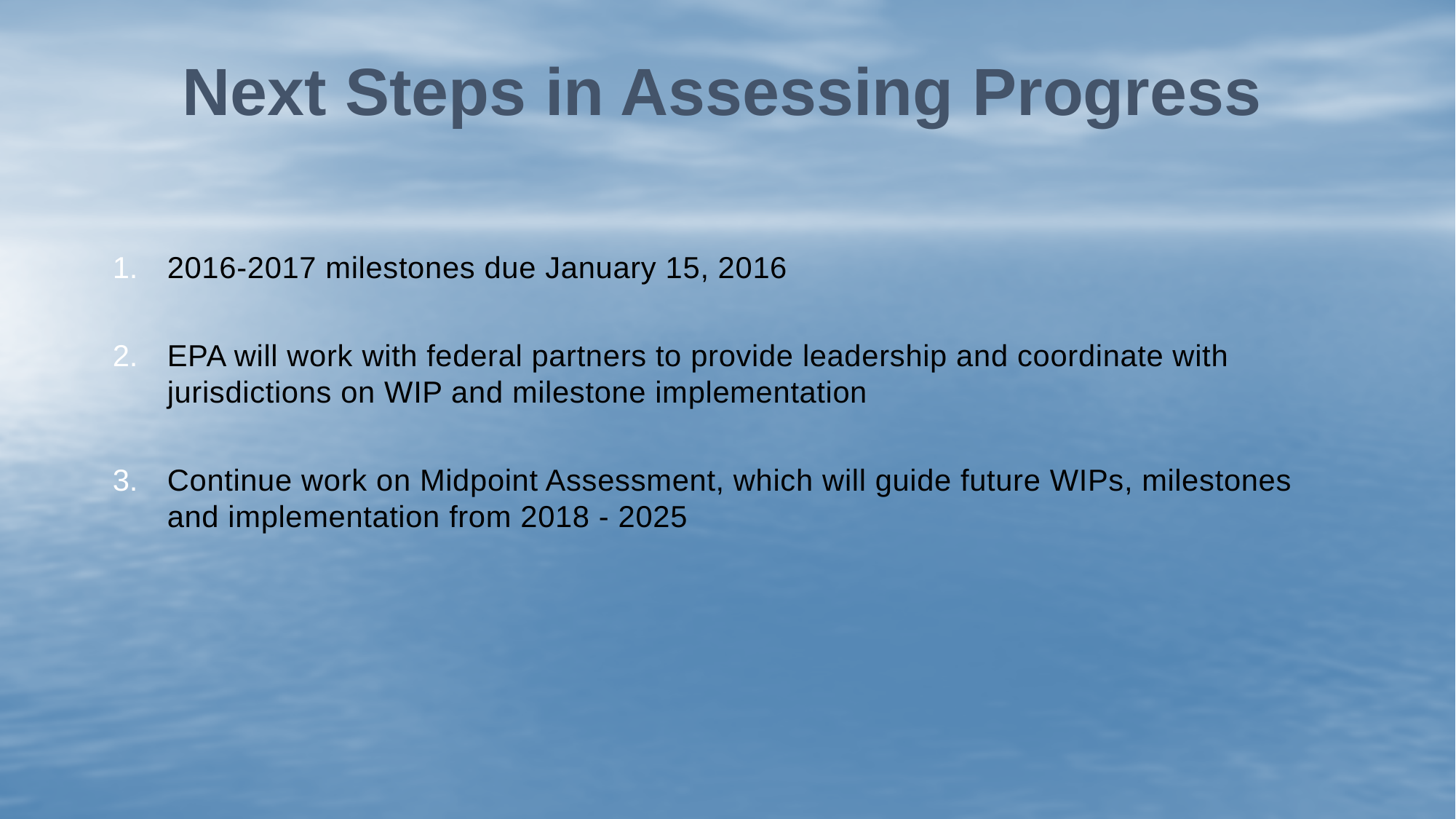

Next Steps in Assessing Progress

2016-2017 milestones due January 15, 2016
EPA will work with federal partners to provide leadership and coordinate with jurisdictions on WIP and milestone implementation
Continue work on Midpoint Assessment, which will guide future WIPs, milestones and implementation from 2018 - 2025